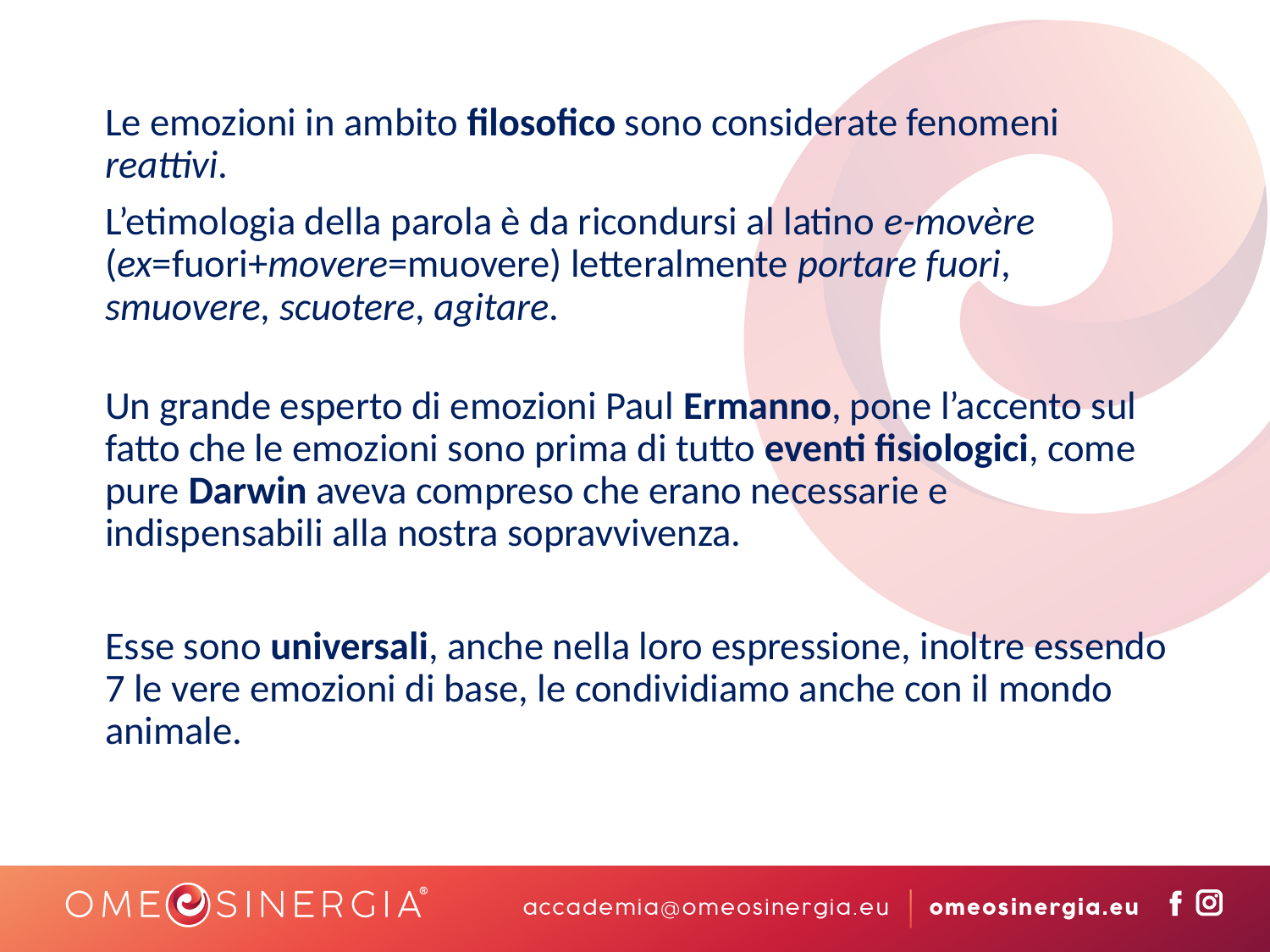

Le emozioni in ambito filosofico sono considerate fenomeni reattivi.
L’etimologia della parola è da ricondursi al latino e-movère (ex=fuori+movere=muovere) letteralmente portare fuori, smuovere, scuotere, agitare.
Un grande esperto di emozioni Paul Ermanno, pone l’accento sul fatto che le emozioni sono prima di tutto eventi fisiologici, come pure Darwin aveva compreso che erano necessarie e indispensabili alla nostra sopravvivenza.

Esse sono universali, anche nella loro espressione, inoltre essendo 7 le vere emozioni di base, le condividiamo anche con il mondo animale.